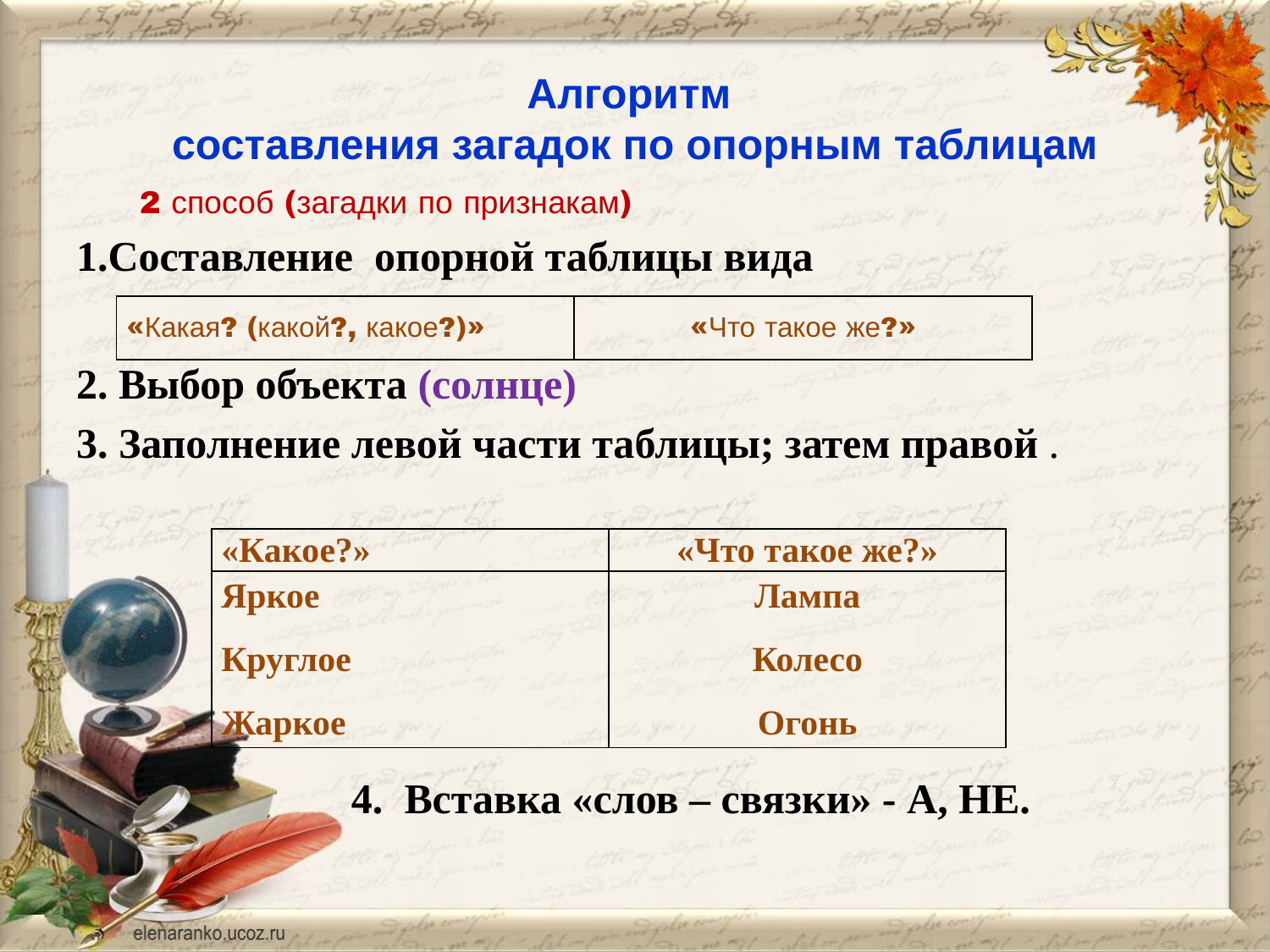

# Алгоритм составления загадок по опорным таблицам
2 способ (загадки по признакам)
1.Составление  опорной таблицы вида

2. Выбор объекта (солнце)
3. Заполнение левой части таблицы; затем правой .

                          4.  Вставка «слов – связки» - А, НЕ.

| «Какая? (какой?, какое?)» | «Что такое же?» |
| --- | --- |
| «Какое?» | «Что такое же?» |
| --- | --- |
| Яркое Круглое Жаркое | Лампа Колесо Огонь |
|  |  |
| --- | --- |